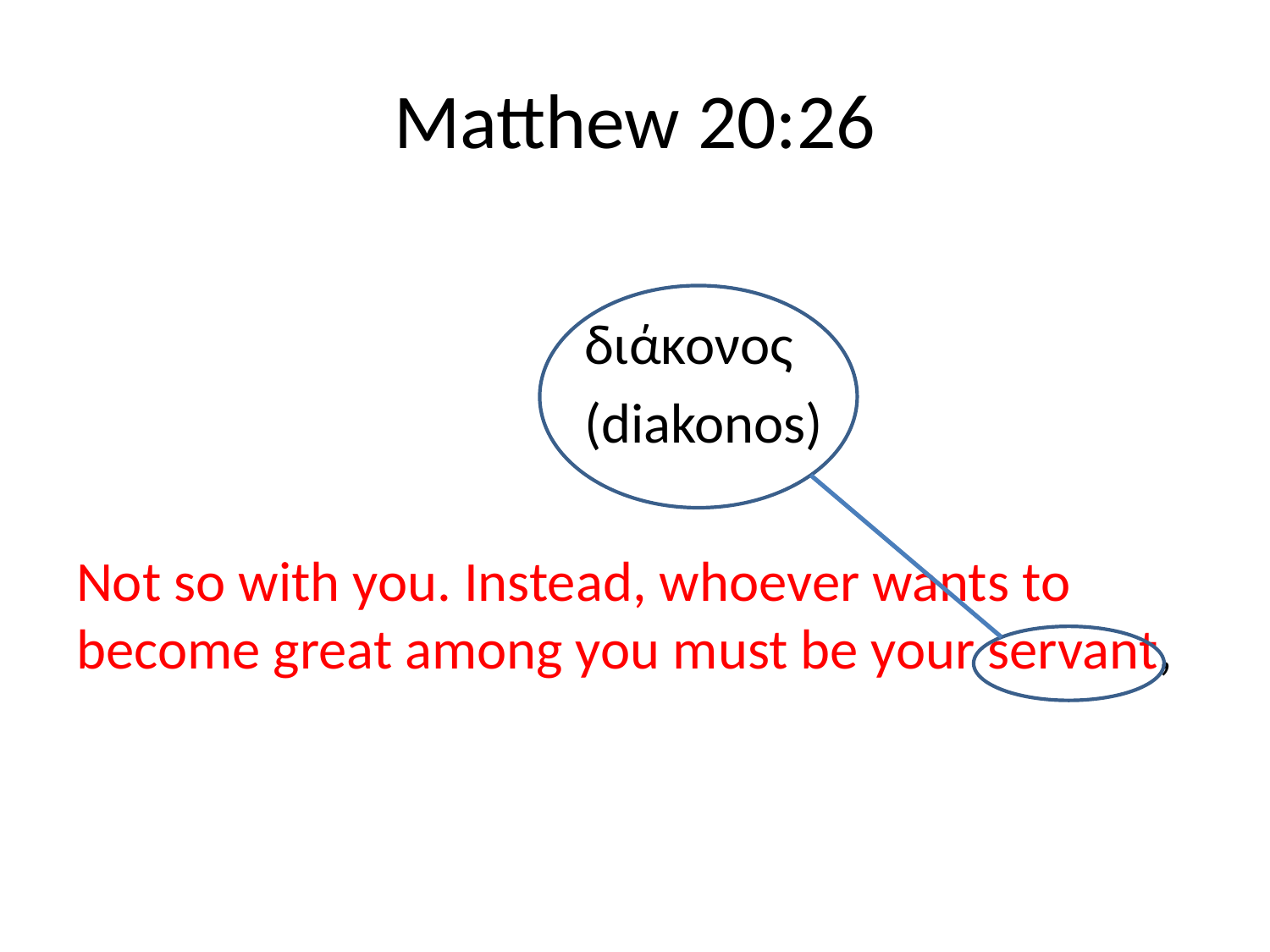

# Matthew 20:26

				διάκονος
				(diakonos)

Not so with you. Instead, whoever wants to become great among you must be your servant,